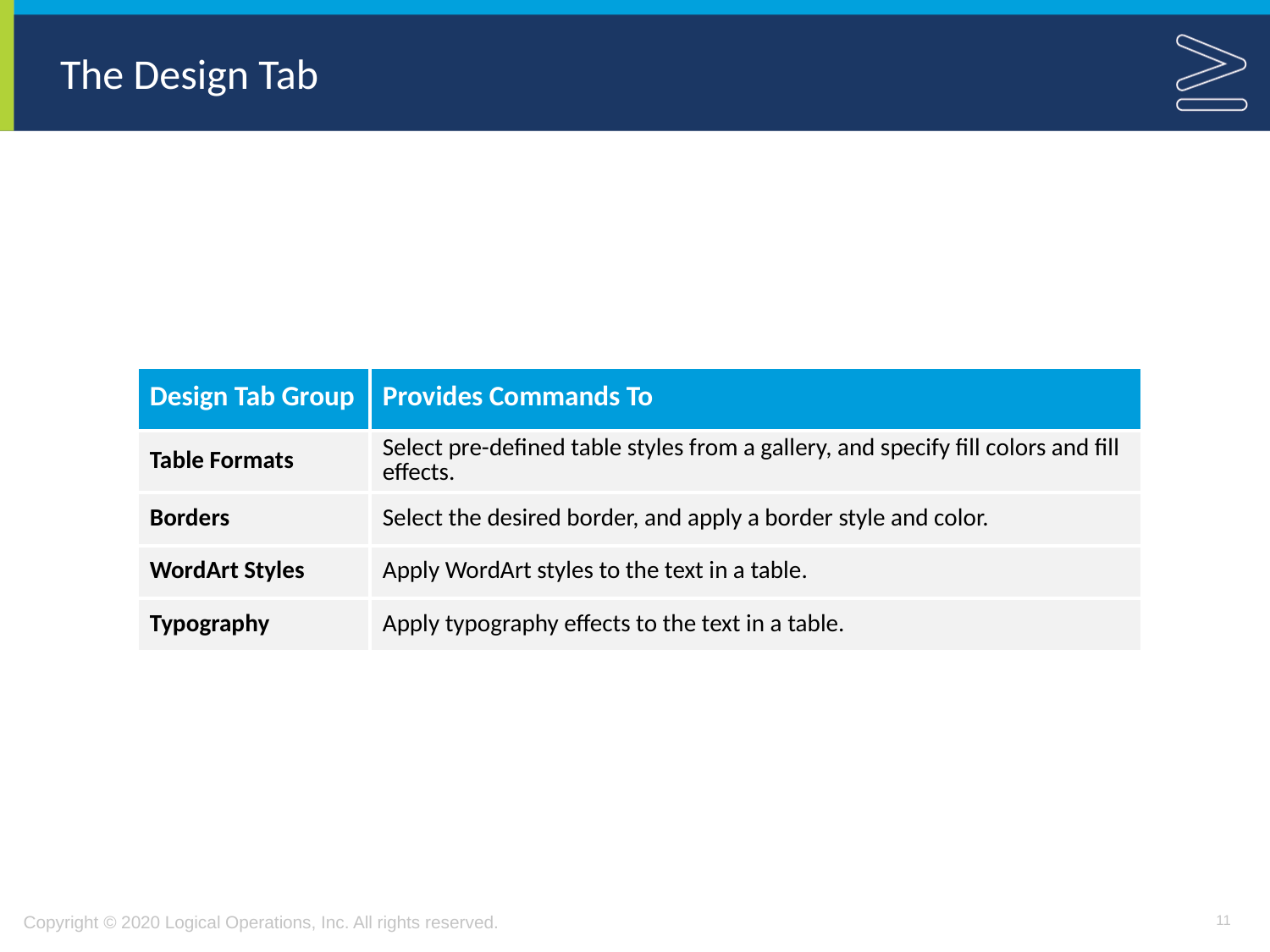

# The Design Tab
| Design Tab Group | Provides Commands To |
| --- | --- |
| Table Formats | Select pre-defined table styles from a gallery, and specify fill colors and fill effects. |
| Borders | Select the desired border, and apply a border style and color. |
| WordArt Styles | Apply WordArt styles to the text in a table. |
| Typography | Apply typography effects to the text in a table. |
11